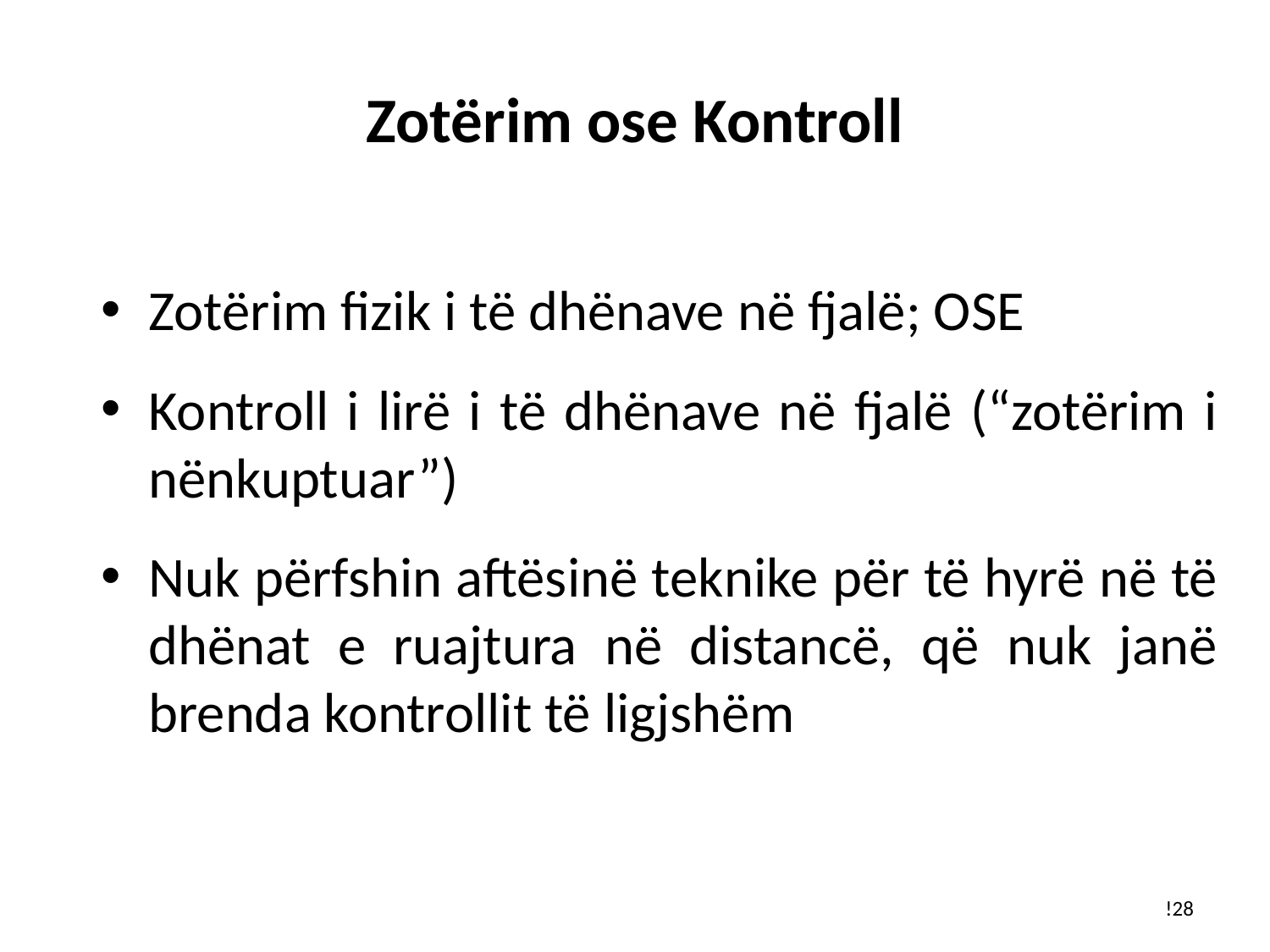

# Zotërim ose Kontroll
Zotërim fizik i të dhënave në fjalë; OSE
Kontroll i lirë i të dhënave në fjalë (“zotërim i nënkuptuar”)
Nuk përfshin aftësinë teknike për të hyrë në të dhënat e ruajtura në distancë, që nuk janë brenda kontrollit të ligjshëm

!28